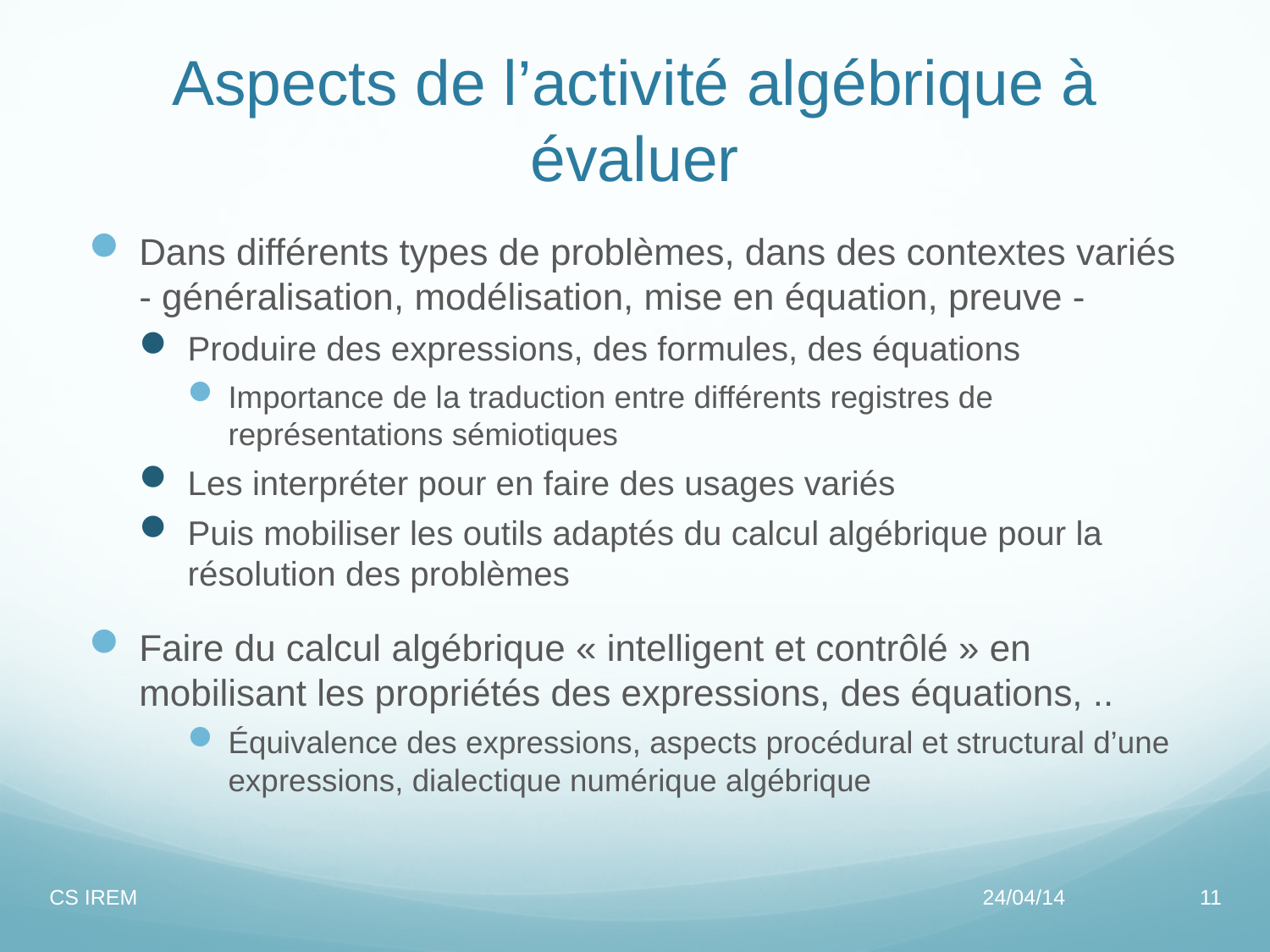

# Aspects de l’activité algébrique à évaluer
Dans différents types de problèmes, dans des contextes variés - généralisation, modélisation, mise en équation, preuve -
Produire des expressions, des formules, des équations
Importance de la traduction entre différents registres de représentations sémiotiques
Les interpréter pour en faire des usages variés
Puis mobiliser les outils adaptés du calcul algébrique pour la résolution des problèmes
Faire du calcul algébrique « intelligent et contrôlé » en mobilisant les propriétés des expressions, des équations, ..
Équivalence des expressions, aspects procédural et structural d’une expressions, dialectique numérique algébrique

CS IREM
24/04/14
11